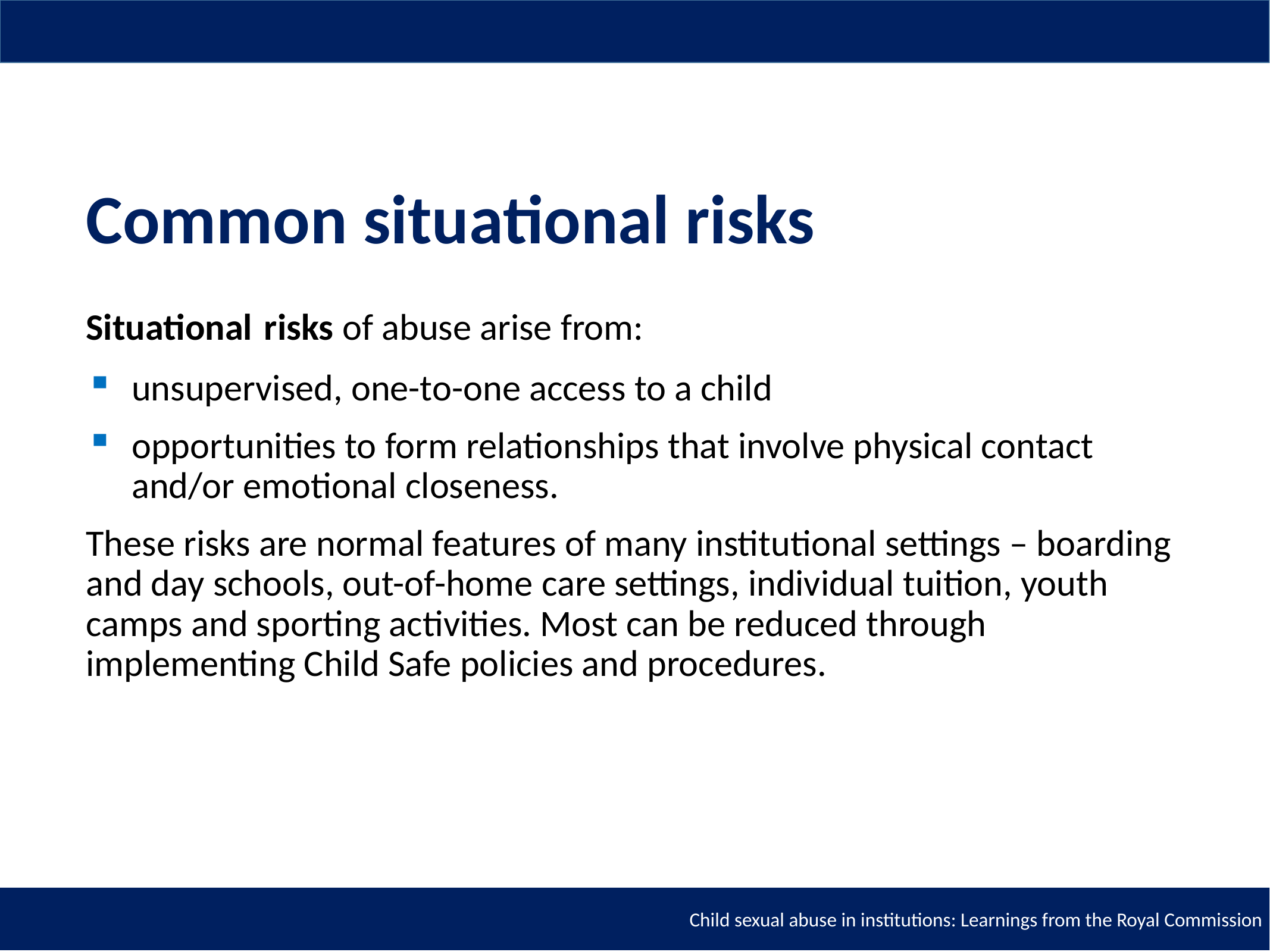

# Common situational risks
Situational risks of abuse arise from:
unsupervised, one-to-one access to a child
opportunities to form relationships that involve physical contact and/or emotional closeness.
These risks are normal features of many institutional settings – boarding and day schools, out-of-home care settings, individual tuition, youth camps and sporting activities. Most can be reduced through implementing Child Safe policies and procedures.